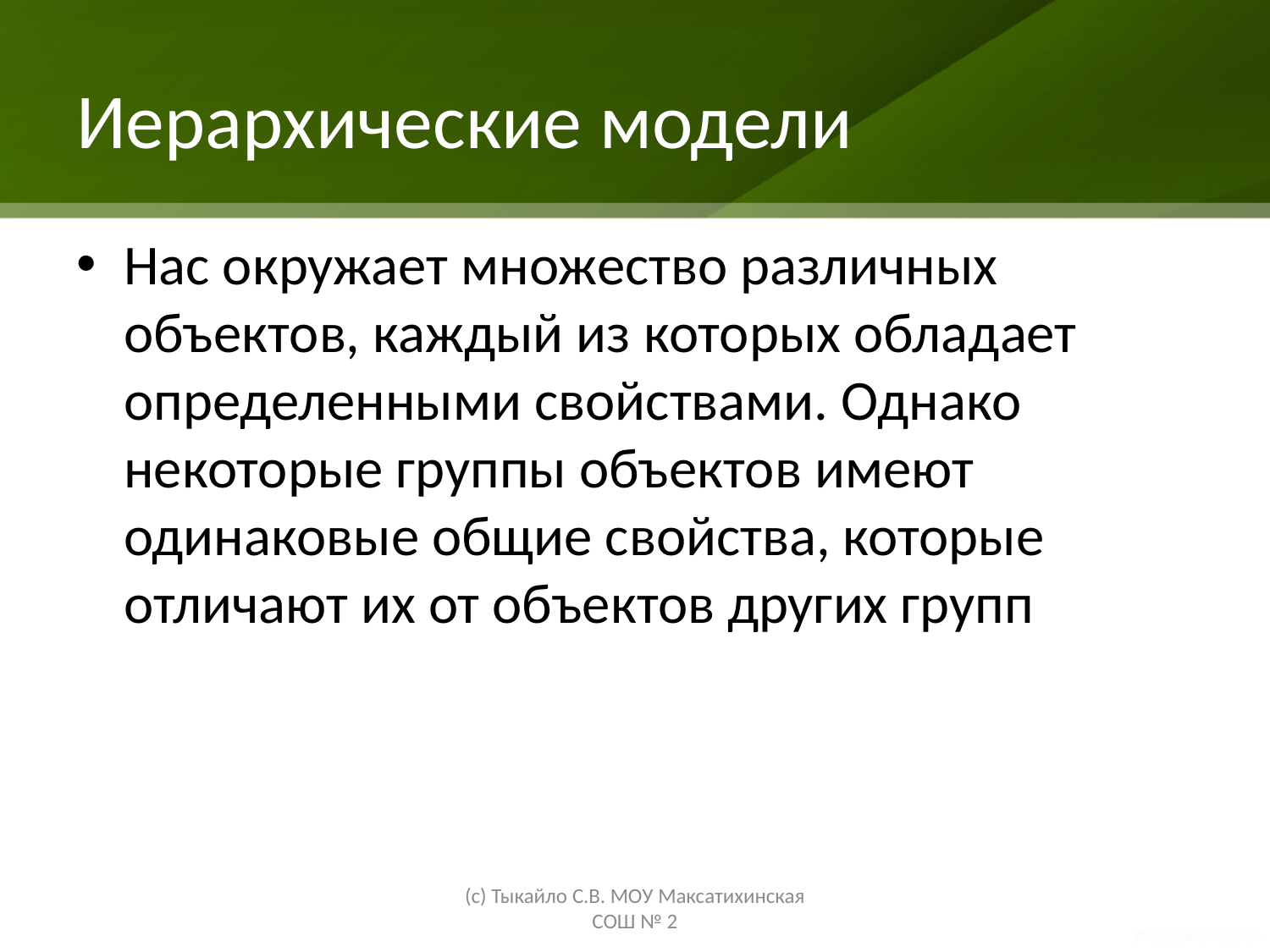

# Иерархические модели
Нас окружает множество различных объектов, каждый из которых обладает определенными свойствами. Однако некоторые группы объектов имеют одинаковые общие свойства, которые отличают их от объектов других групп
(с) Тыкайло С.В. МОУ Максатихинская СОШ № 2